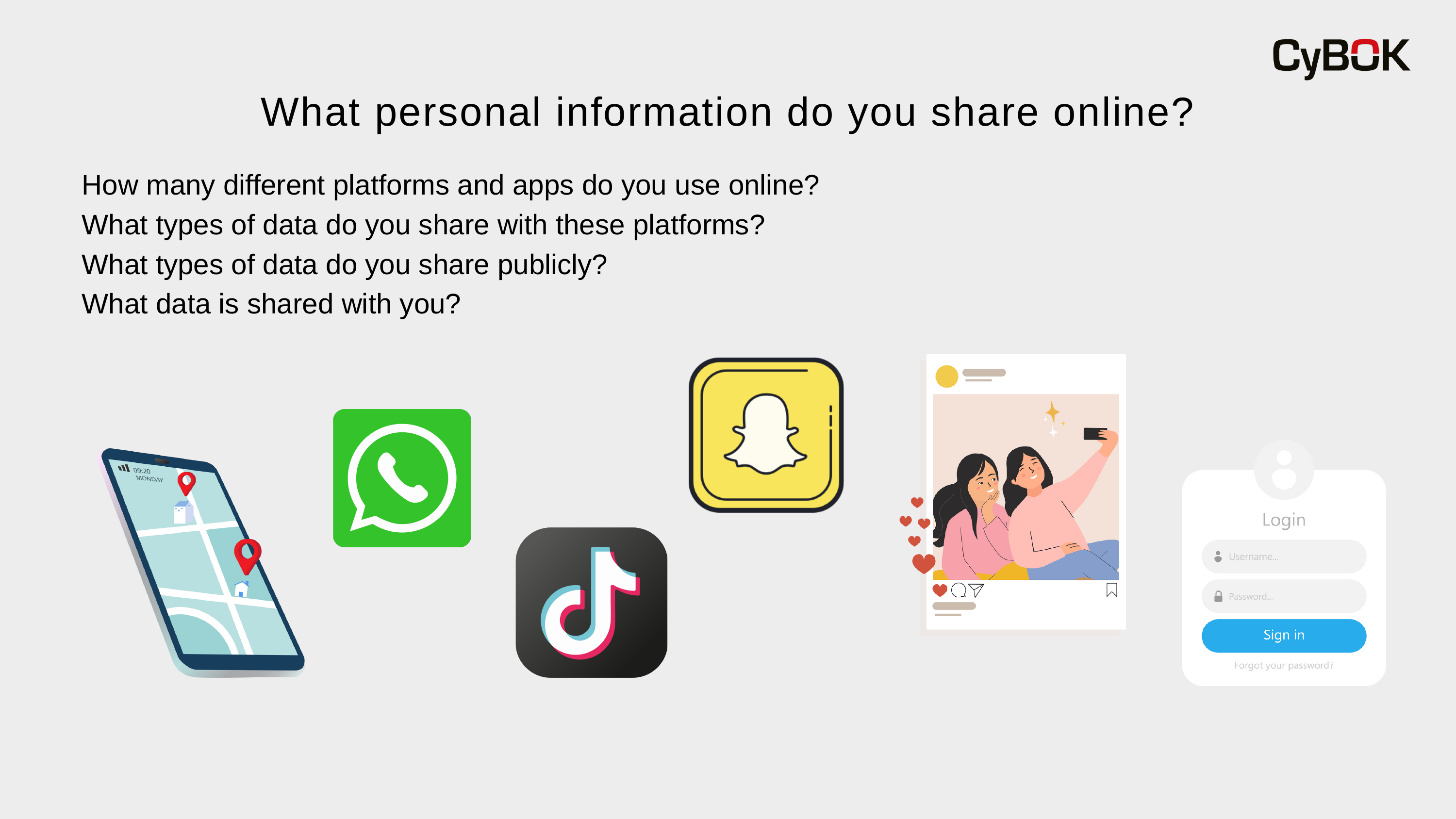

What personal information do you share online?
How many different platforms and apps do you use online?
What types of data do you share with these platforms?
What types of data do you share publicly?
What data is shared with you?